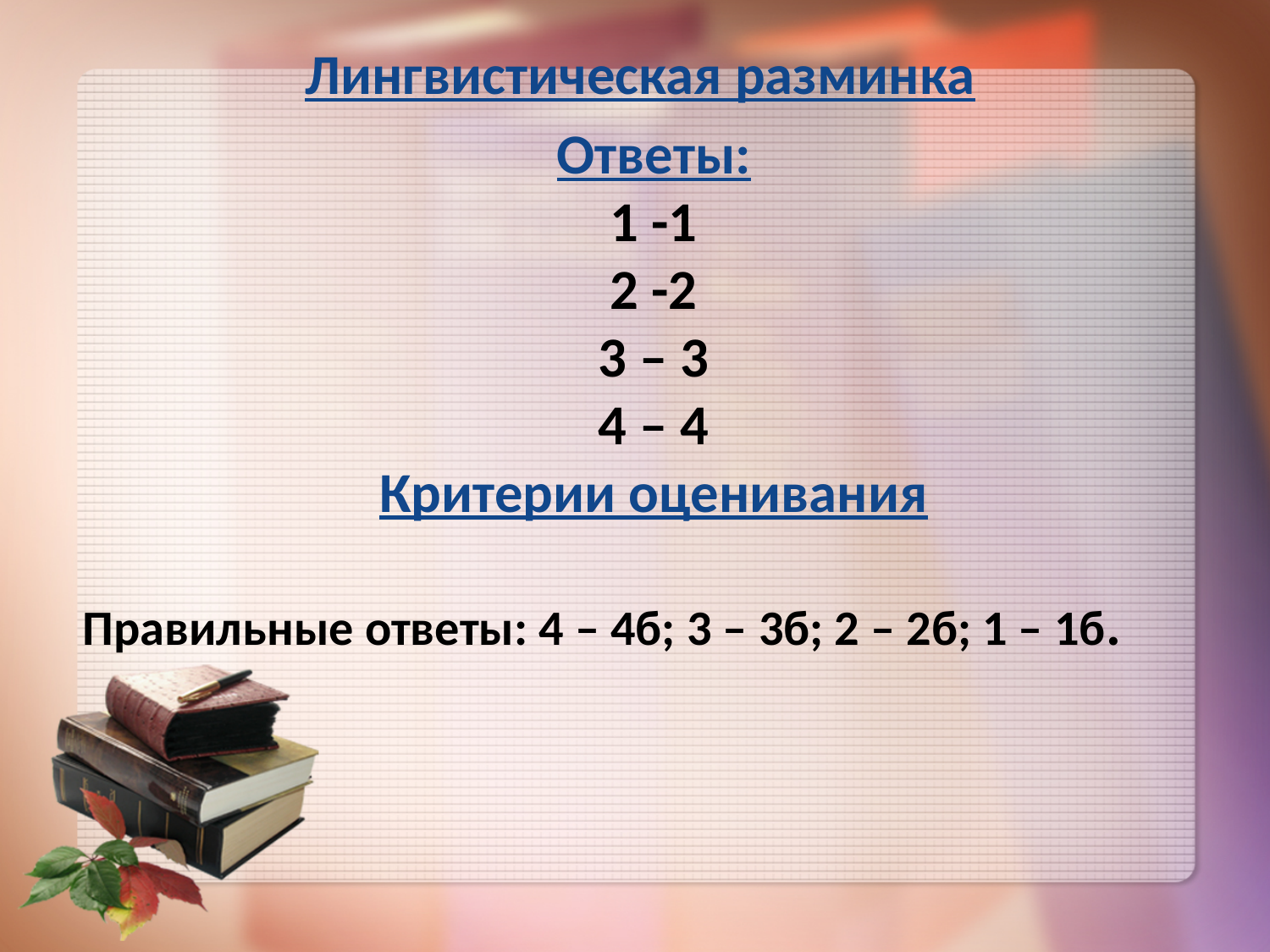

Лингвистическая разминка
Ответы:
1 -1
2 -2
3 – 3
4 – 4
Критерии оценивания

Правильные ответы: 4 – 4б; 3 – 3б; 2 – 2б; 1 – 1б.